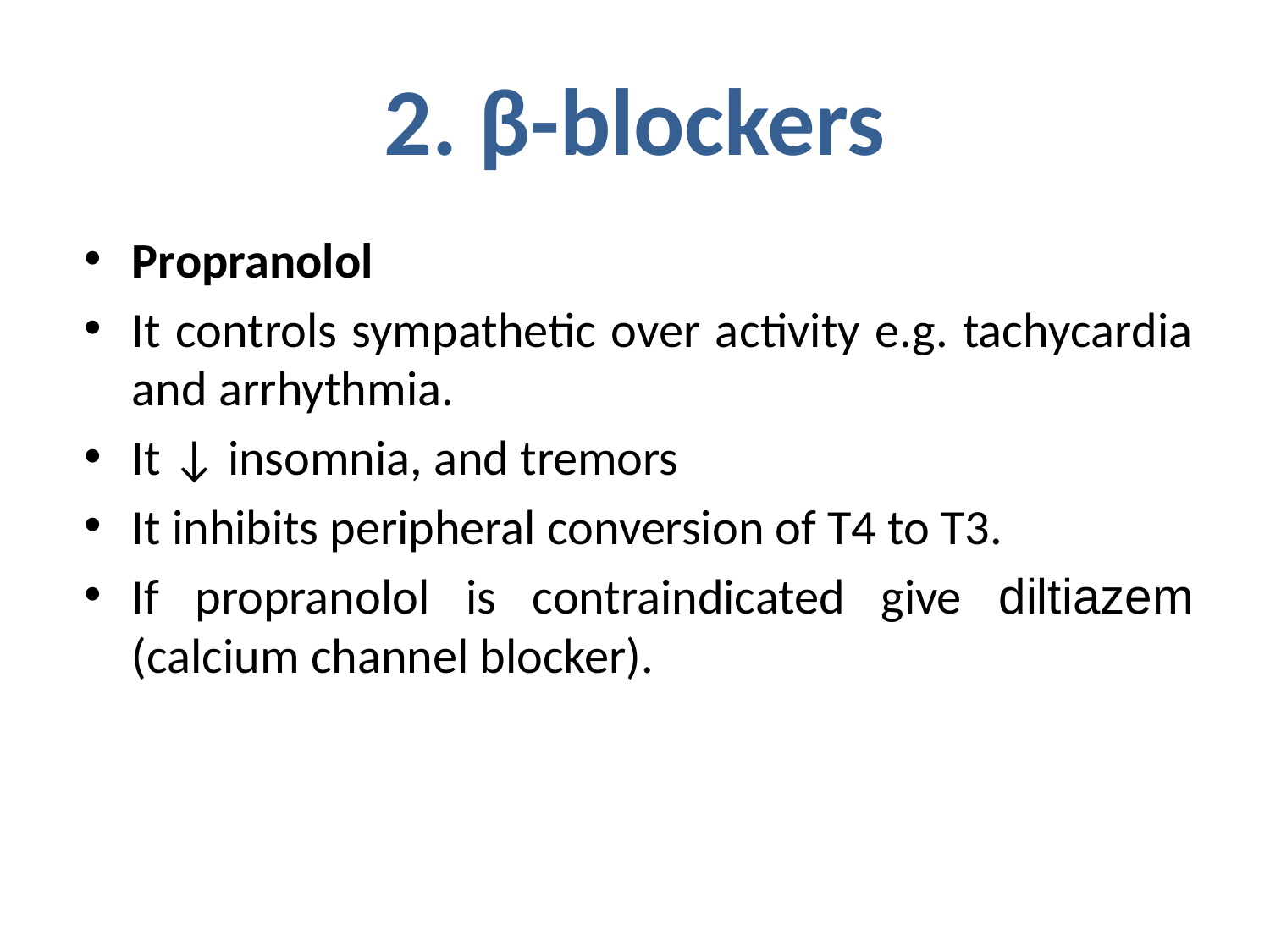

# 2. β-blockers
Propranolol
It controls sympathetic over activity e.g. tachycardia and arrhythmia.
It ↓ insomnia, and tremors
It inhibits peripheral conversion of T4 to T3.
If propranolol is contraindicated give diltiazem (calcium channel blocker).